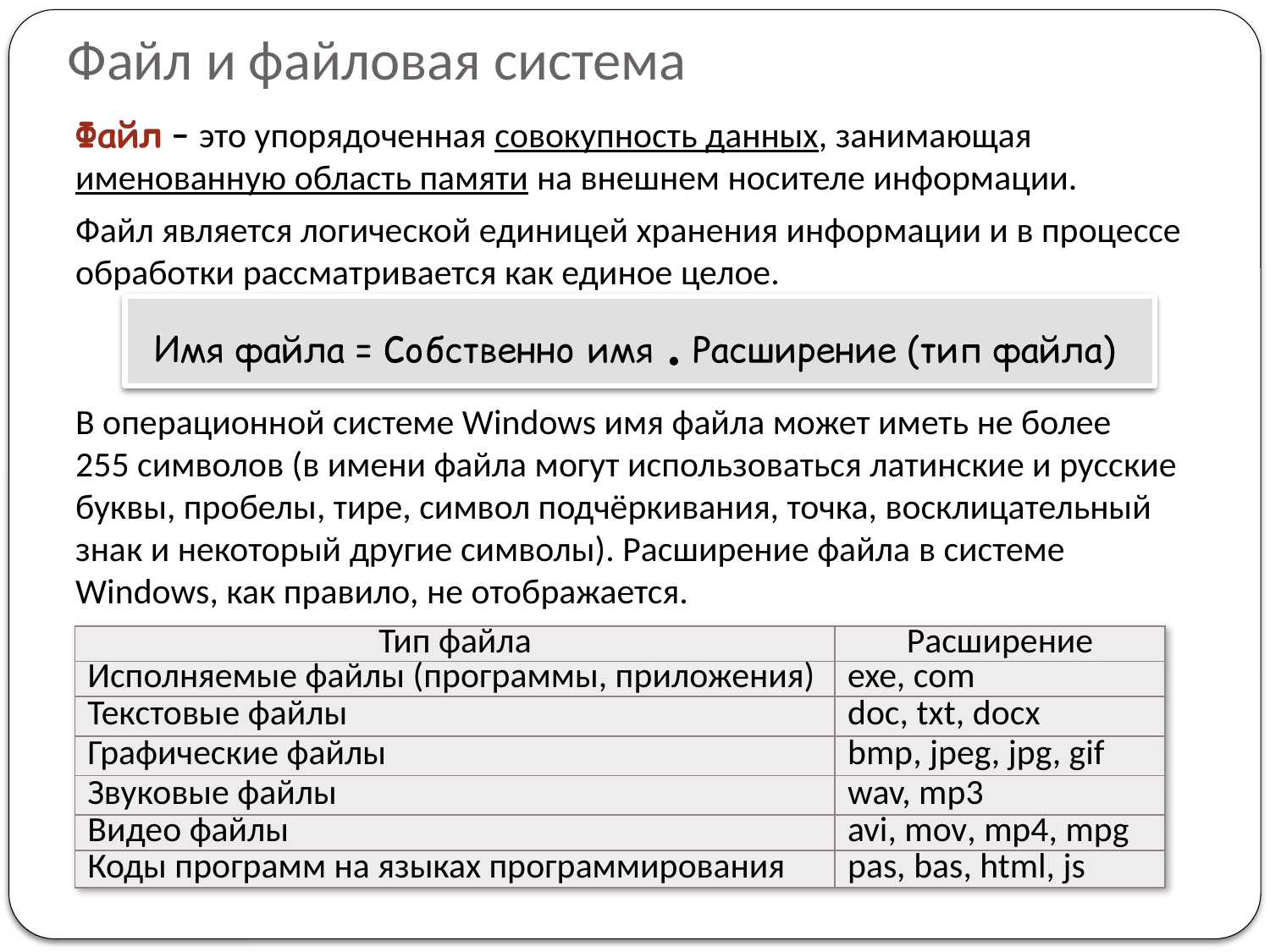

# Файл и файловая система
	Файл – это упорядоченная совокупность данных, занимающая именованную область памяти на внешнем носителе информации.
	Файл является логической единицей хранения информации и в процессе обработки рассматривается как единое целое.
	Имя файла = Собственно имя . Расширение (тип файла)

	В операционной системе Windows имя файла может иметь не более
255 символов (в имени файла могут использоваться латинские и русские буквы, пробелы, тире, символ подчёркивания, точка, восклицательный знак и некоторый другие символы). Расширение файла в системе Windows, как правило, не отображается.

| Тип файла | Расширение |
| --- | --- |
| Исполняемые файлы (программы, приложения) | exe, com |
| Текстовые файлы | doc, txt, docx |
| Графические файлы | bmp, jpeg, jpg, gif |
| Звуковые файлы | wav, mp3 |
| Видео файлы | avi, mov, mp4, mpg |
| Коды программ на языках программирования | pas, bas, html, js |